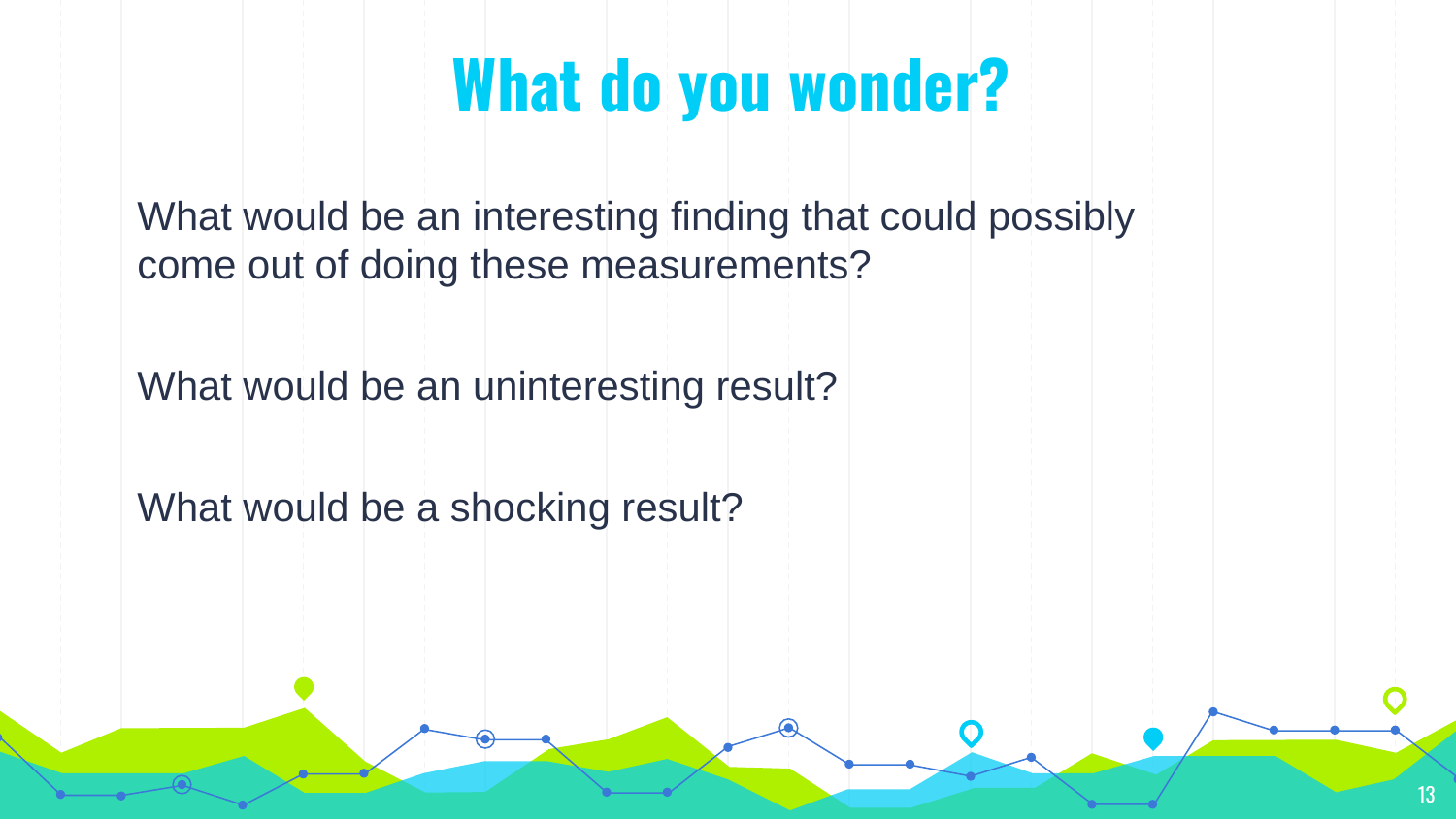

# What do you wonder?
What would be an interesting finding that could possibly come out of doing these measurements?

What would be an uninteresting result?

What would be a shocking result?

13